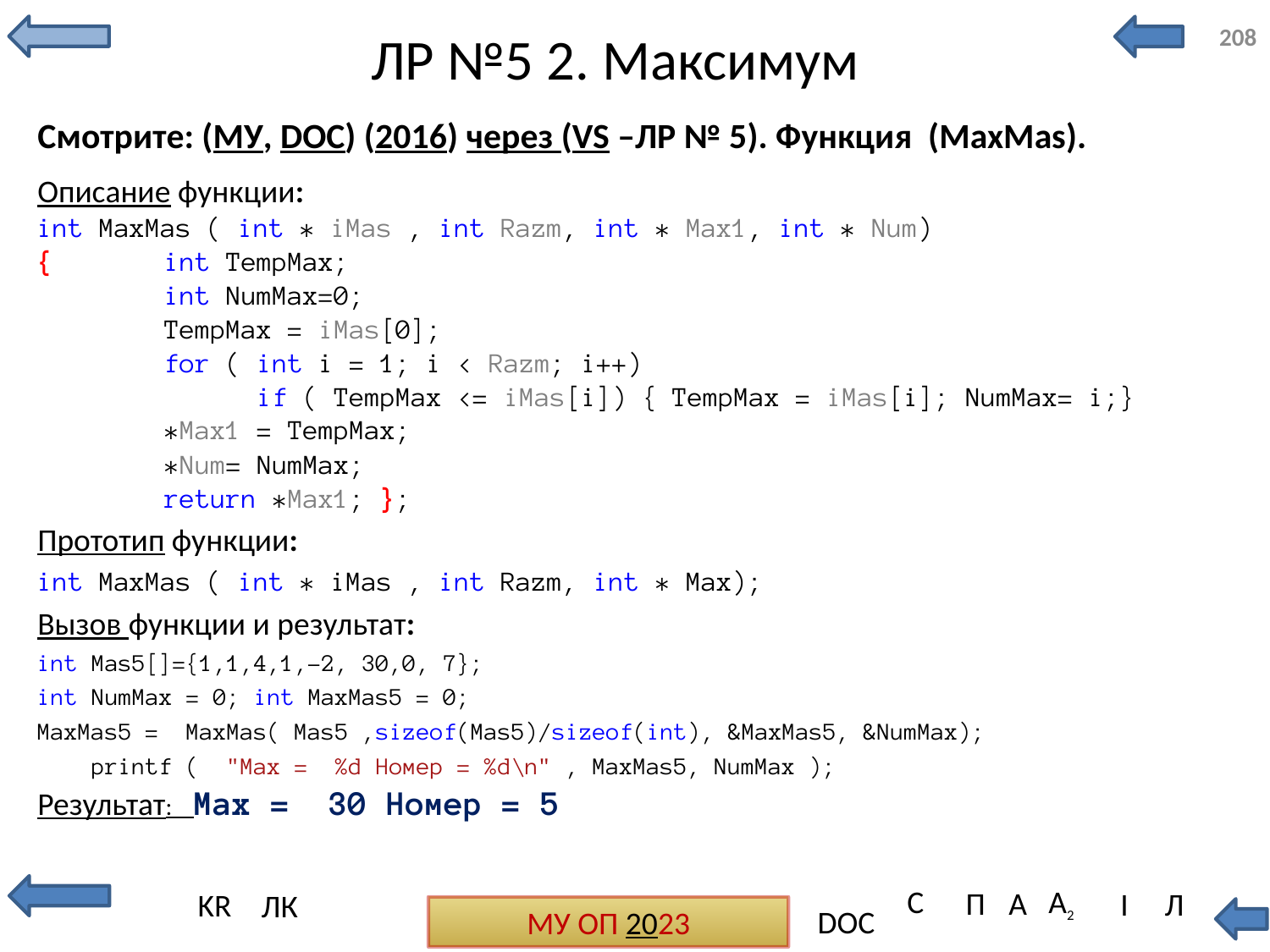

# ЛР №5 2. Максимум
208
Смотрите: (МУ, DOC) (2016) через (VS –ЛР № 5). Функция  (MaxMas).
Описание функции:
int MaxMas ( int * iMas , int Razm, int * Max1, int * Num)
{	int TempMax;
	int NumMax=0;
	TempMax = iMas[0];
	for ( int i = 1; i < Razm; i++)
	      if ( TempMax <= iMas[i]) {	TempMax = iMas[i]; NumMax= i;}
	*Max1 = TempMax;
	*Num= NumMax;
	return *Max1; };
Прототип функции:
int MaxMas ( int * iMas , int Razm, int * Max);
Вызов функции и результат:
int Mas5[]={1,1,4,1,-2, 30,0, 7};
int NumMax = 0; int MaxMas5 = 0;
MaxMas5 =  MaxMas( Mas5 ,sizeof(Mas5)/sizeof(int), &MaxMas5, &NumMax);
    printf (  "Max =  %d Номер = %d\n" , MaxMas5, NumMax );
Результат:    Max =  30 Номер = 5